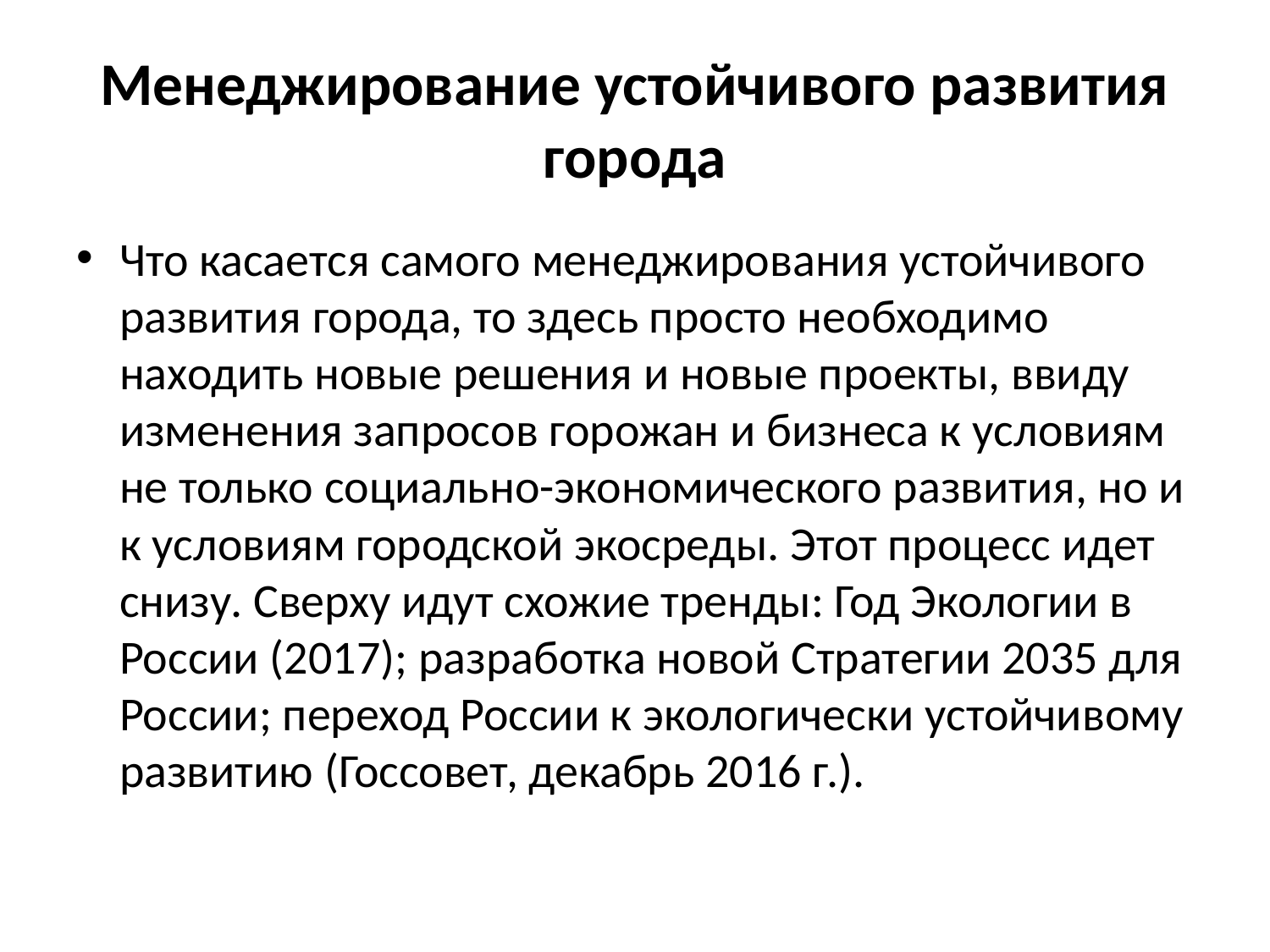

# Менеджирование устойчивого развития города
Что касается самого менеджирования устойчивого развития города, то здесь просто необходимо находить новые решения и новые проекты, ввиду изменения запросов горожан и бизнеса к условиям не только социально-экономического развития, но и к условиям городской экосреды. Этот процесс идет снизу. Сверху идут схожие тренды: Год Экологии в России (2017); разработка новой Стратегии 2035 для России; переход России к экологически устойчивому развитию (Госсовет, декабрь 2016 г.).